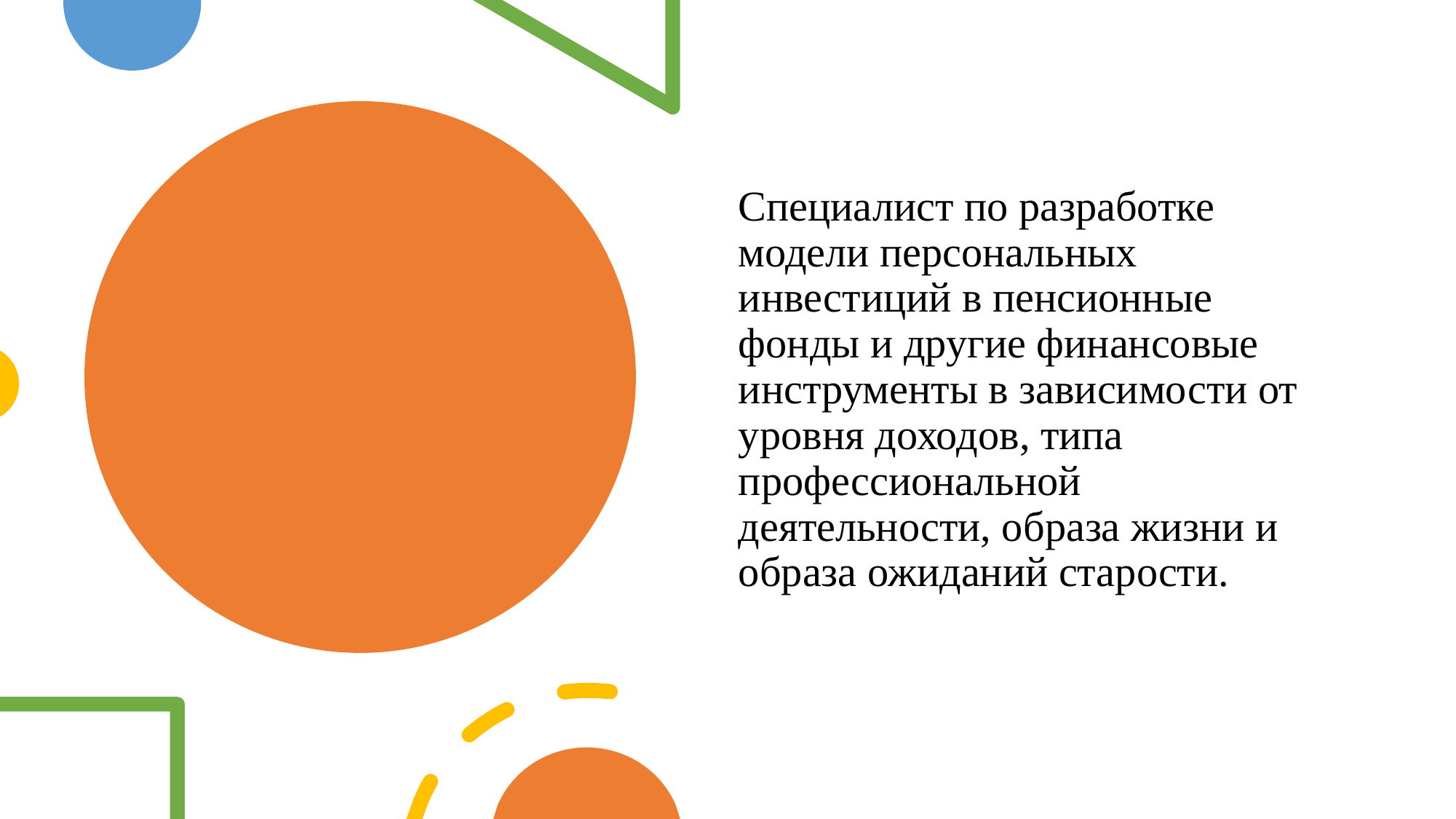

Специалист по разработке модели персональных инвестиций в пенсионные фонды и другие финансовые инструменты в зависимости от уровня доходов, типа профессиональной деятельности, образа жизни и образа ожиданий старости.